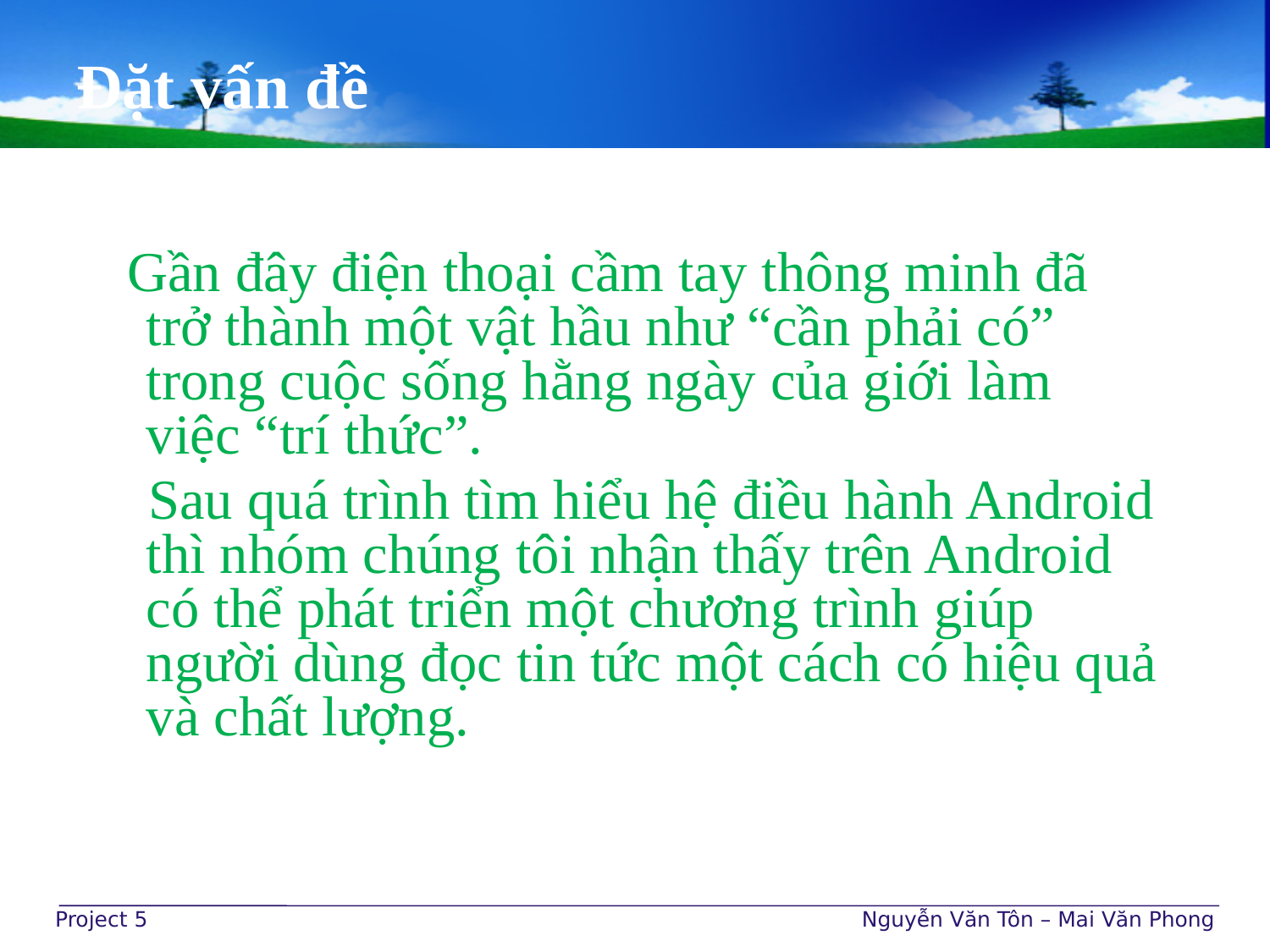

# Đặt vấn đề
  Gần đây điện thoại cầm tay thông minh đã trở thành một vật hầu như “cần phải có” trong cuộc sống hằng ngày của giới làm việc “trí thức”.
   Sau quá trình tìm hiểu hệ điều hành Android thì nhóm chúng tôi nhận thấy trên Android có thể phát triển một chương trình giúp người dùng đọc tin tức một cách có hiệu quả và chất lượng.

Project 5

Nguyễn Văn Tôn – Mai Văn Phong